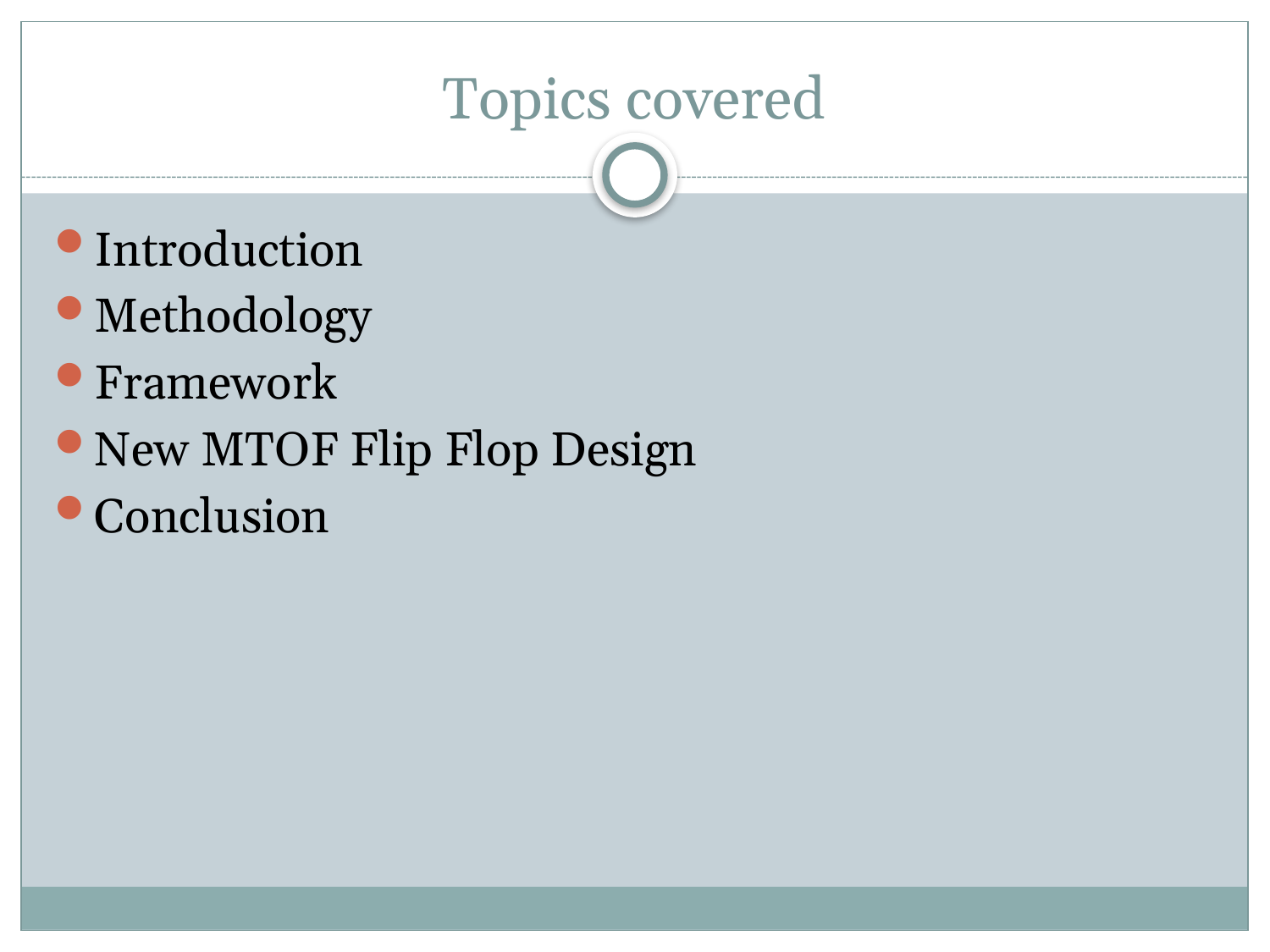

# Topics covered
Introduction
Methodology
Framework
New MTOF Flip Flop Design
Conclusion